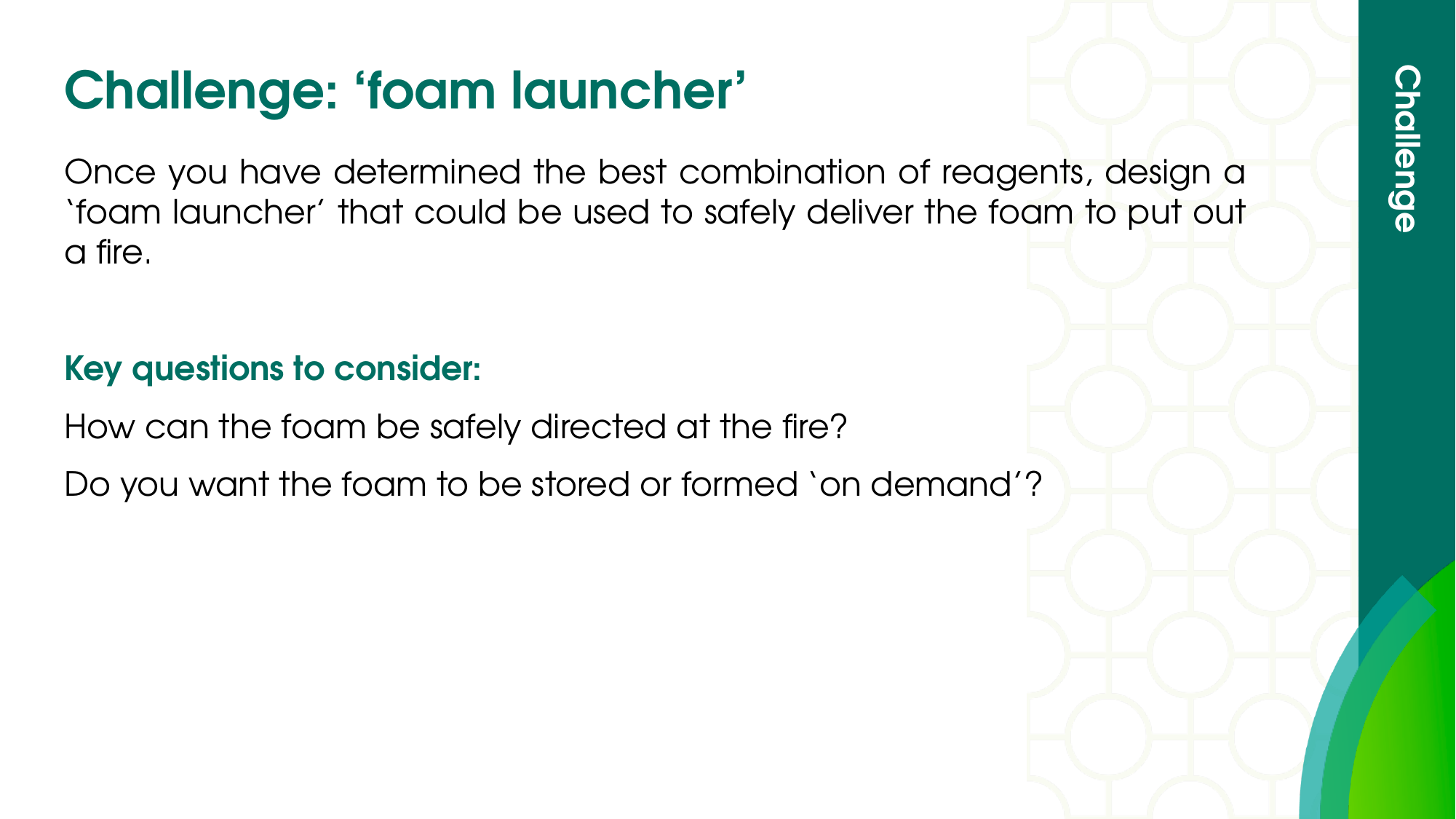

# Challenge: ‘foam launcher’
Once you have determined the best combination of reagents, design a ‘foam launcher’ that could be used to safely deliver the foam to put out a fire.

Key questions to consider:
How can the foam be safely directed at the fire?
Do you want the foam to be stored or formed ‘on demand’?
Challenge